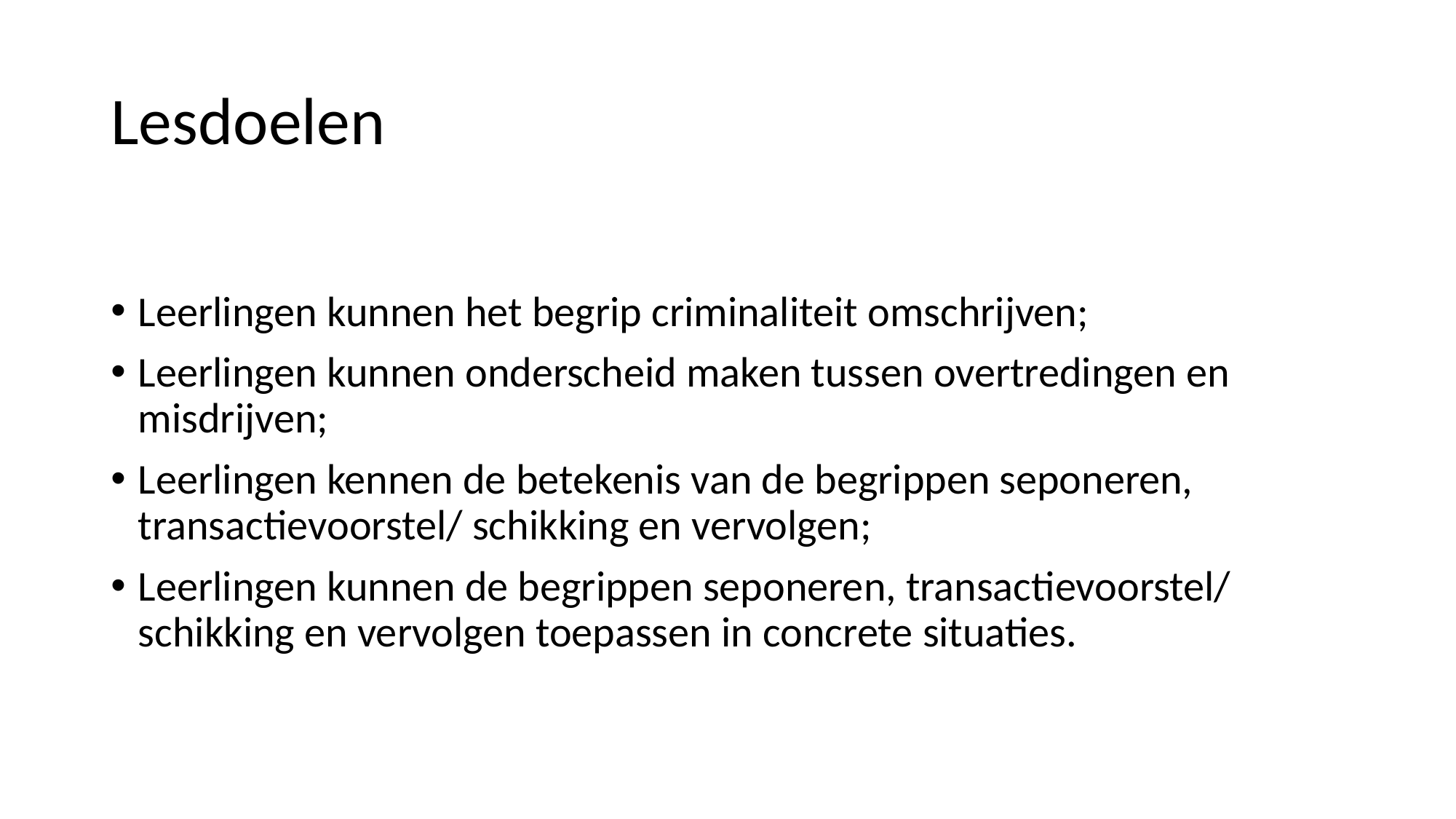

# Lesdoelen

Leerlingen kunnen het begrip criminaliteit omschrijven;
Leerlingen kunnen onderscheid maken tussen overtredingen en misdrijven;
Leerlingen kennen de betekenis van de begrippen seponeren, transactievoorstel/ schikking en vervolgen;
Leerlingen kunnen de begrippen seponeren, transactievoorstel/ schikking en vervolgen toepassen in concrete situaties.